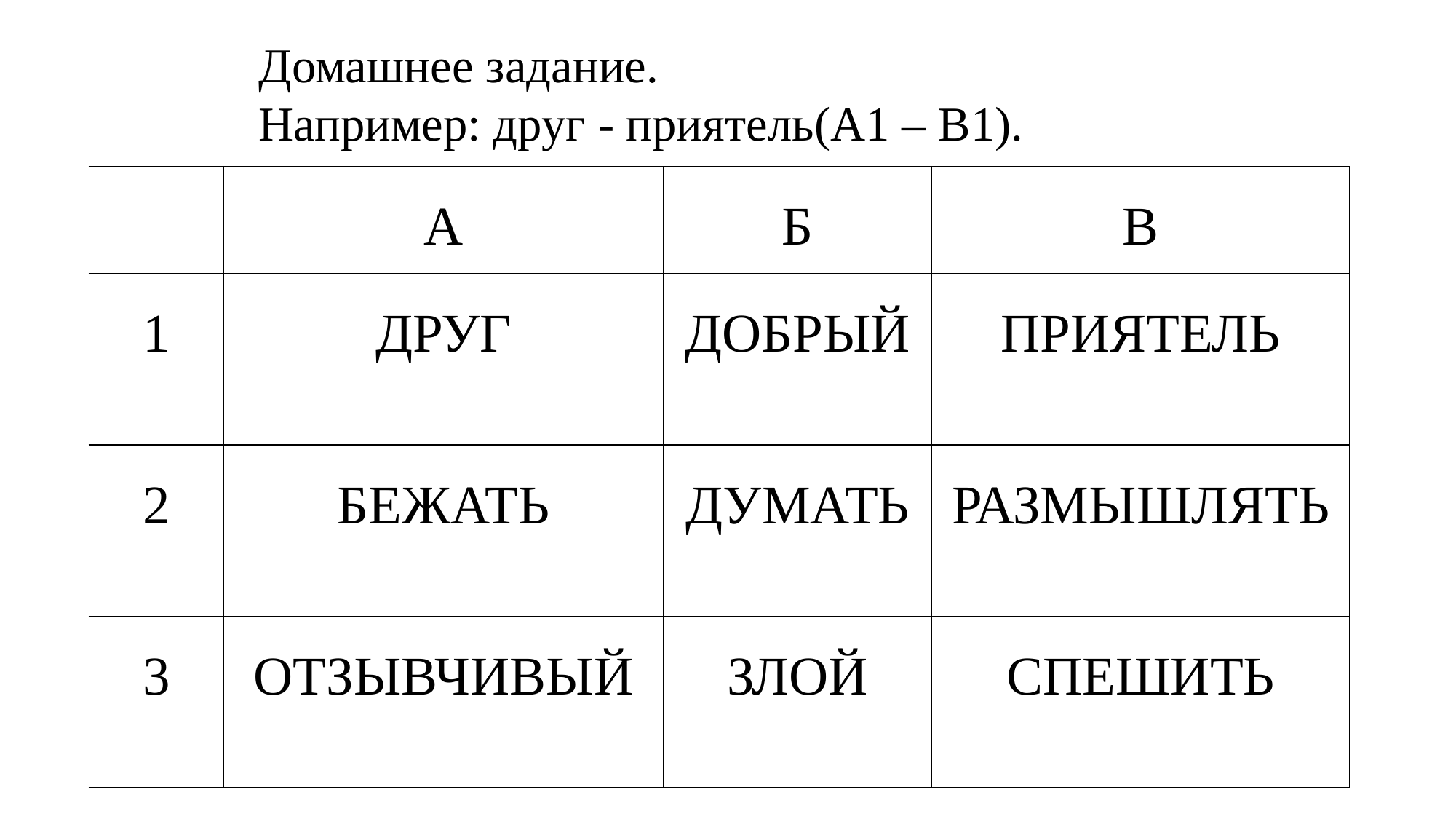

Домашнее задание.
Например: друг - приятель(А1 – В1).
|  | А | Б | В |
| --- | --- | --- | --- |
| 1 | ДРУГ | ДОБРЫЙ | ПРИЯТЕЛЬ |
| 2 | БЕЖАТЬ | ДУМАТЬ | РАЗМЫШЛЯТЬ |
| 3 | ОТЗЫВЧИВЫЙ | ЗЛОЙ | СПЕШИТЬ |